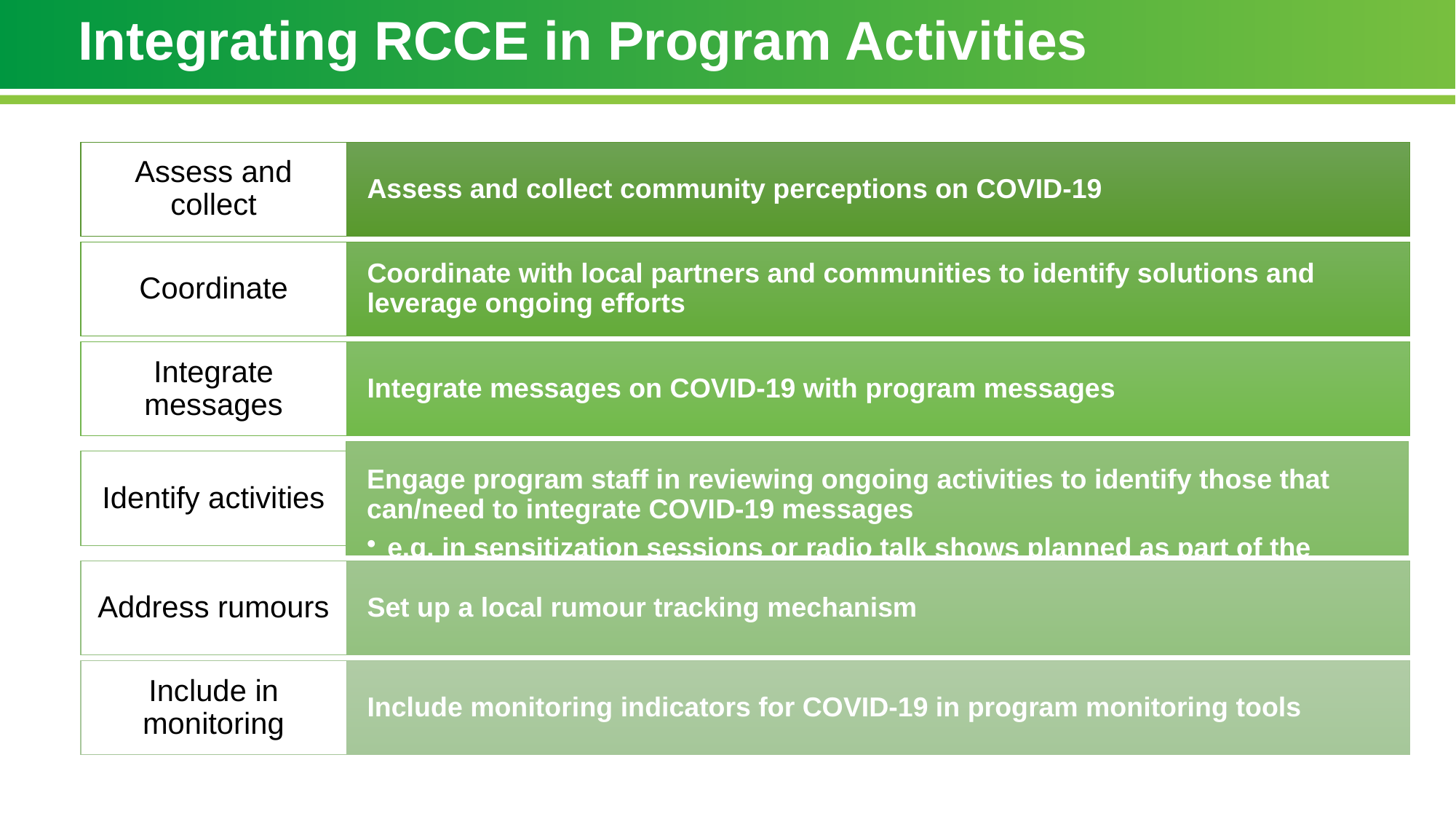

# Integrating RCCE in Program Activities
Assess and collect community perceptions on COVID-19
Assess and collect
Coordinate with local partners and communities to identify solutions and leverage ongoing efforts
Coordinate
Integrate messages on COVID-19 with program messages
Integrate messages
Engage program staff in reviewing ongoing activities to identify those that can/need to integrate COVID-19 messages
e.g. in sensitization sessions or radio talk shows planned as part of the project
Identify activities
Set up a local rumour tracking mechanism
Address rumours
Include monitoring indicators for COVID-19 in program monitoring tools
Include in monitoring